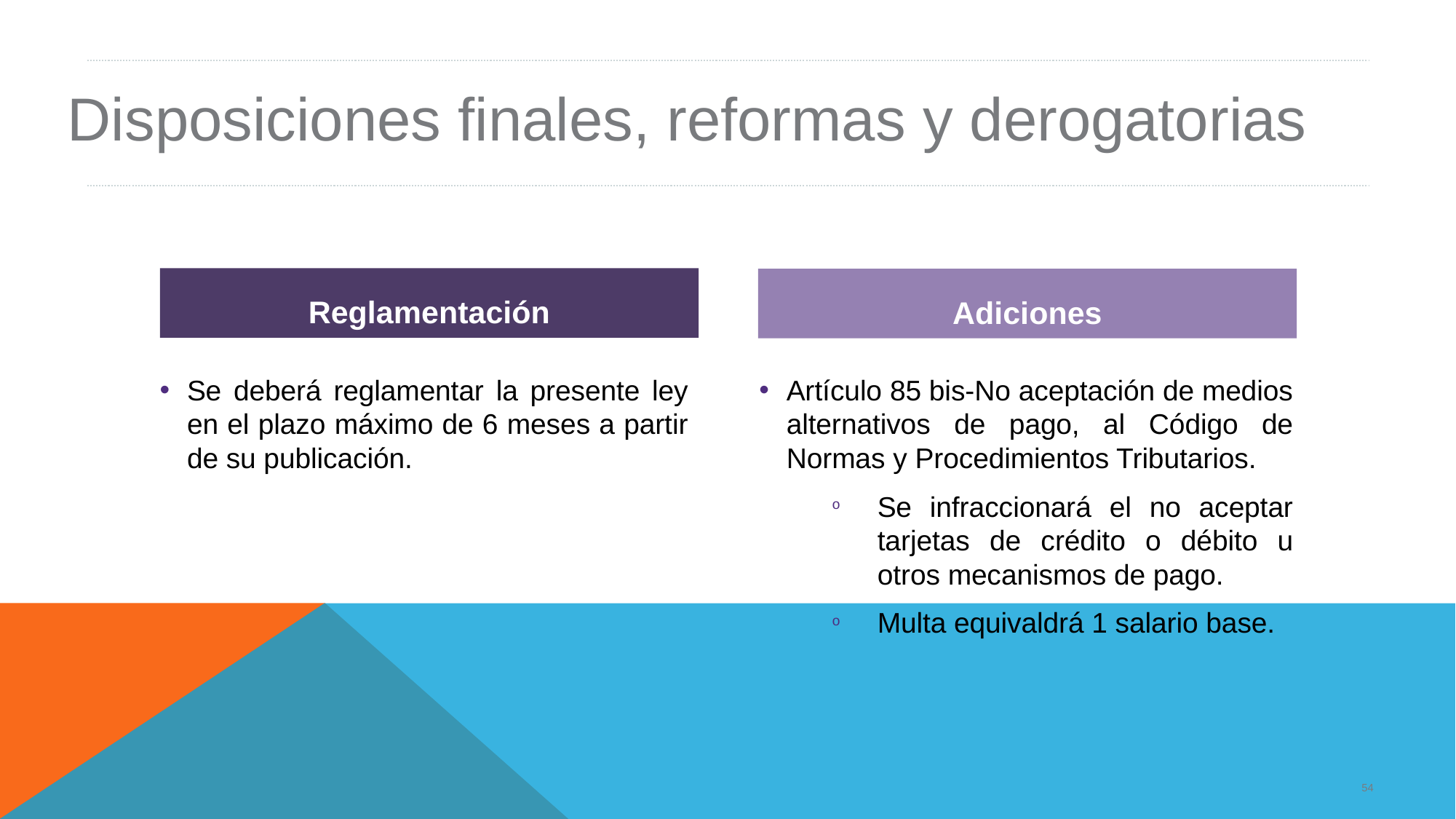

Disposiciones finales, reformas y derogatorias
Reglamentación

Adiciones

Se deberá reglamentar la presente ley en el plazo máximo de 6 meses a partir de su publicación.

Artículo 85 bis-No aceptación de medios alternativos de pago, al Código de Normas y Procedimientos Tributarios.

Se infraccionará el no aceptar tarjetas de crédito o débito u otros mecanismos de pago.

Multa equivaldrá 1 salario base.